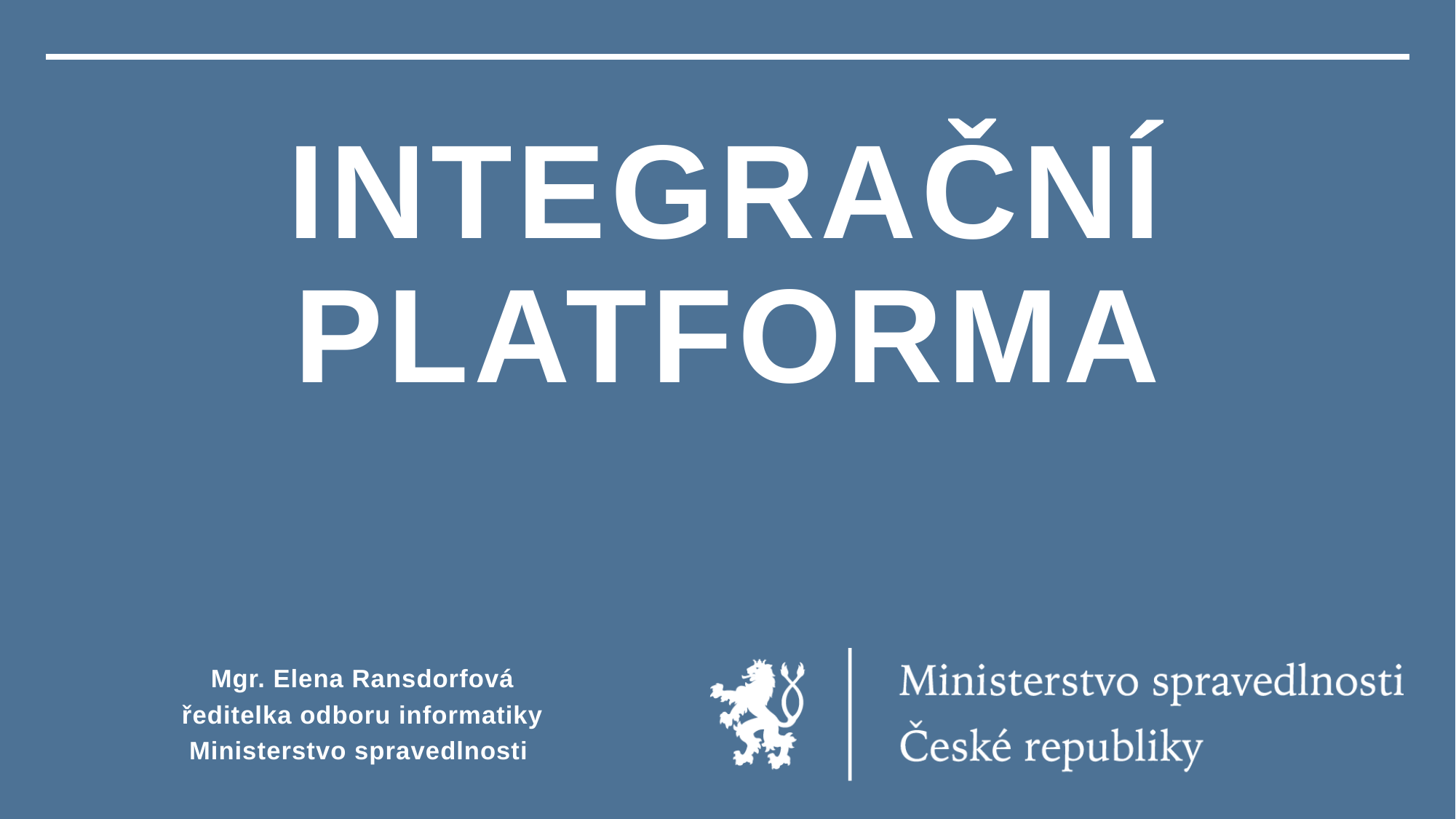

# Integrační platforma
Mgr. Elena Ransdorfová
ředitelka odboru informatiky
Ministerstvo spravedlnosti